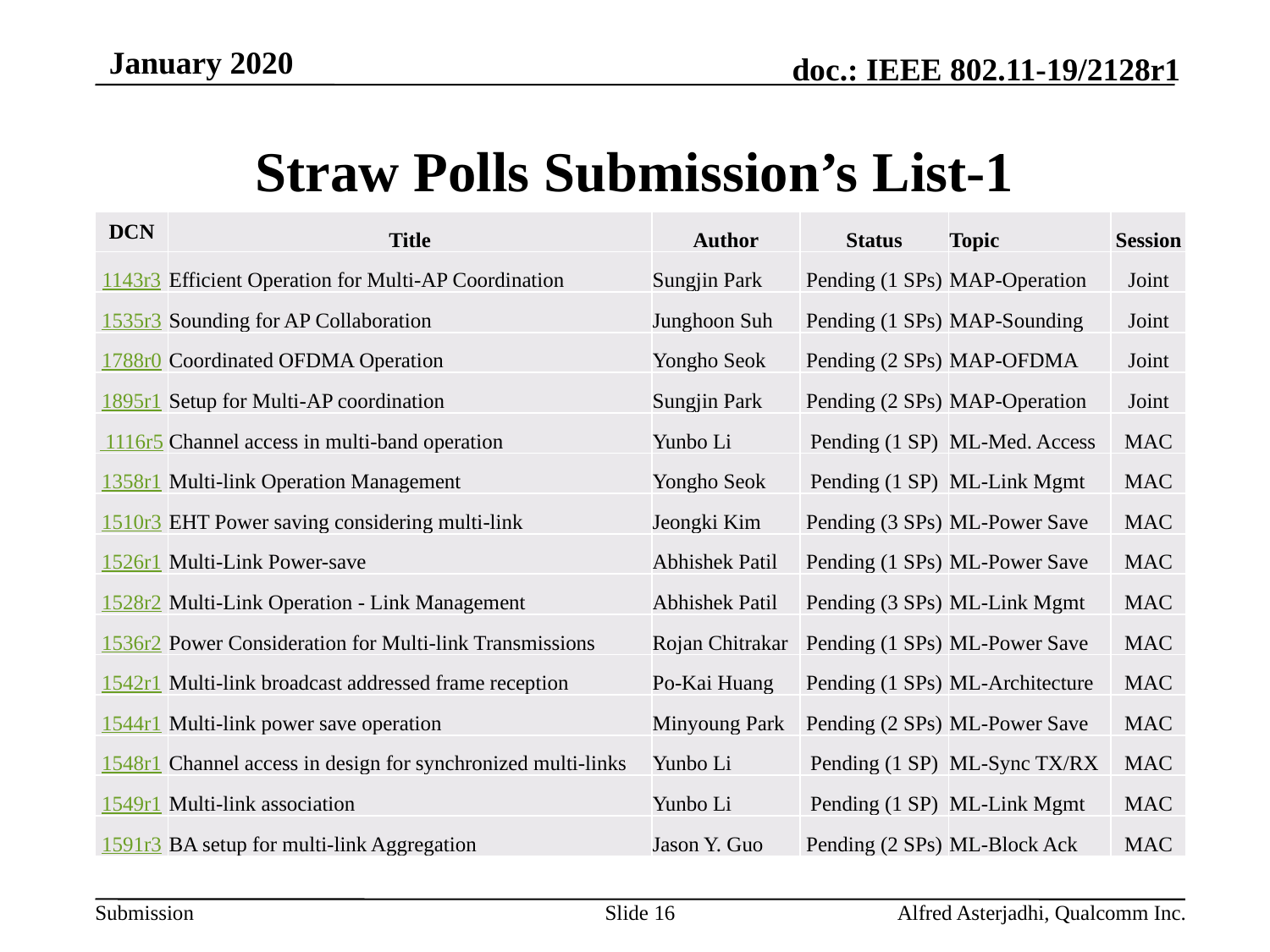

January 2020
# Straw Polls Submission’s List-1
| DCN | Title | Author | Status | Topic | Session |
| --- | --- | --- | --- | --- | --- |
| 1143r3 | Efficient Operation for Multi-AP Coordination | Sungjin Park | Pending (1 SPs) | MAP-Operation | Joint |
| 1535r3 | Sounding for AP Collaboration | Junghoon Suh | Pending (1 SPs) | MAP-Sounding | Joint |
| 1788r0 | Coordinated OFDMA Operation | Yongho Seok | Pending (2 SPs) | MAP-OFDMA | Joint |
| 1895r1 | Setup for Multi-AP coordination | Sungjin Park | Pending (2 SPs) | MAP-Operation | Joint |
| 1116r5 | Channel access in multi-band operation | Yunbo Li | Pending (1 SP) | ML-Med. Access | MAC |
| 1358r1 | Multi-link Operation Management | Yongho Seok | Pending (1 SP) | ML-Link Mgmt | MAC |
| 1510r3 | EHT Power saving considering multi-link | Jeongki Kim | Pending (3 SPs) | ML-Power Save | MAC |
| 1526r1 | Multi-Link Power-save | Abhishek Patil | Pending (1 SPs) | ML-Power Save | MAC |
| 1528r2 | Multi-Link Operation - Link Management | Abhishek Patil | Pending (3 SPs) | ML-Link Mgmt | MAC |
| 1536r2 | Power Consideration for Multi-link Transmissions | Rojan Chitrakar | Pending (1 SPs) | ML-Power Save | MAC |
| 1542r1 | Multi-link broadcast addressed frame reception | Po-Kai Huang | Pending (1 SPs) | ML-Architecture | MAC |
| 1544r1 | Multi-link power save operation | Minyoung Park | Pending (2 SPs) | ML-Power Save | MAC |
| 1548r1 | Channel access in design for synchronized multi-links | Yunbo Li | Pending (1 SP) | ML-Sync TX/RX | MAC |
| 1549r1 | Multi-link association | Yunbo Li | Pending (1 SP) | ML-Link Mgmt | MAC |
| 1591r3 | BA setup for multi-link Aggregation | Jason Y. Guo | Pending (2 SPs) | ML-Block Ack | MAC |
Slide 16
Alfred Asterjadhi, Qualcomm Inc.